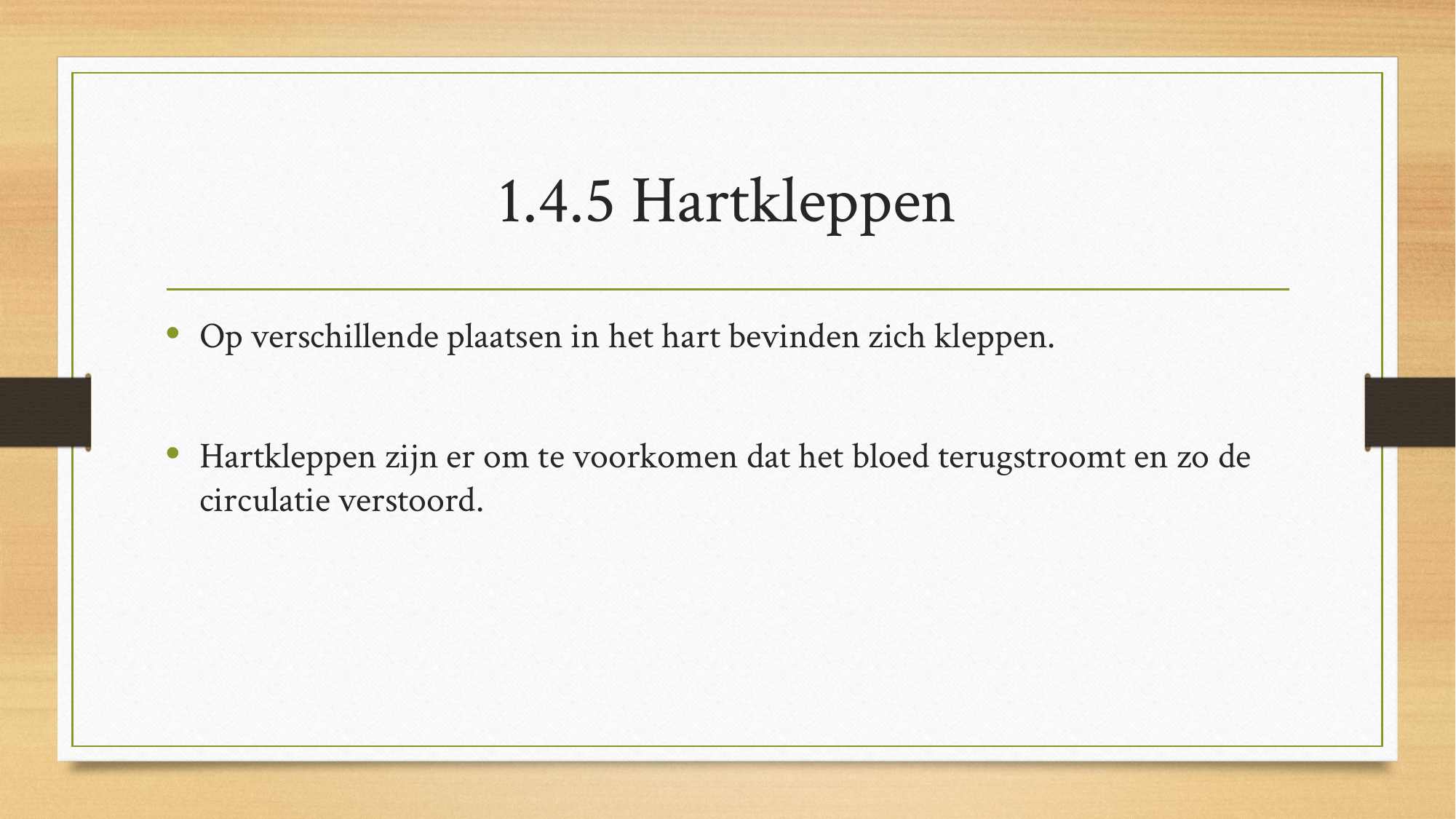

# 1.4.5 Hartkleppen
Op verschillende plaatsen in het hart bevinden zich kleppen.

Hartkleppen zijn er om te voorkomen dat het bloed terugstroomt en zo de circulatie verstoord.